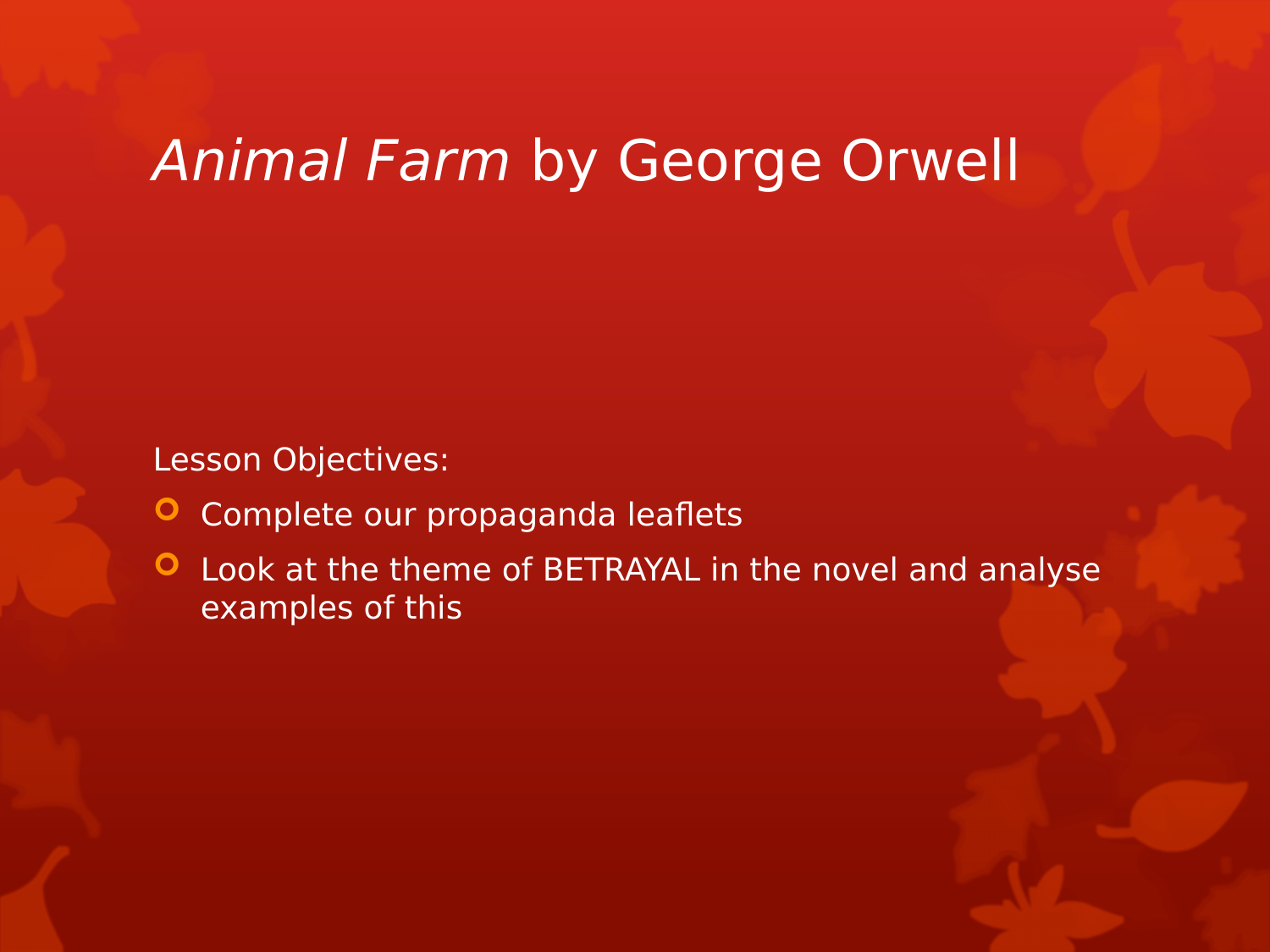

# Animal Farm by George Orwell
Lesson Objectives:
Complete our propaganda leaflets
Look at the theme of BETRAYAL in the novel and analyse examples of this